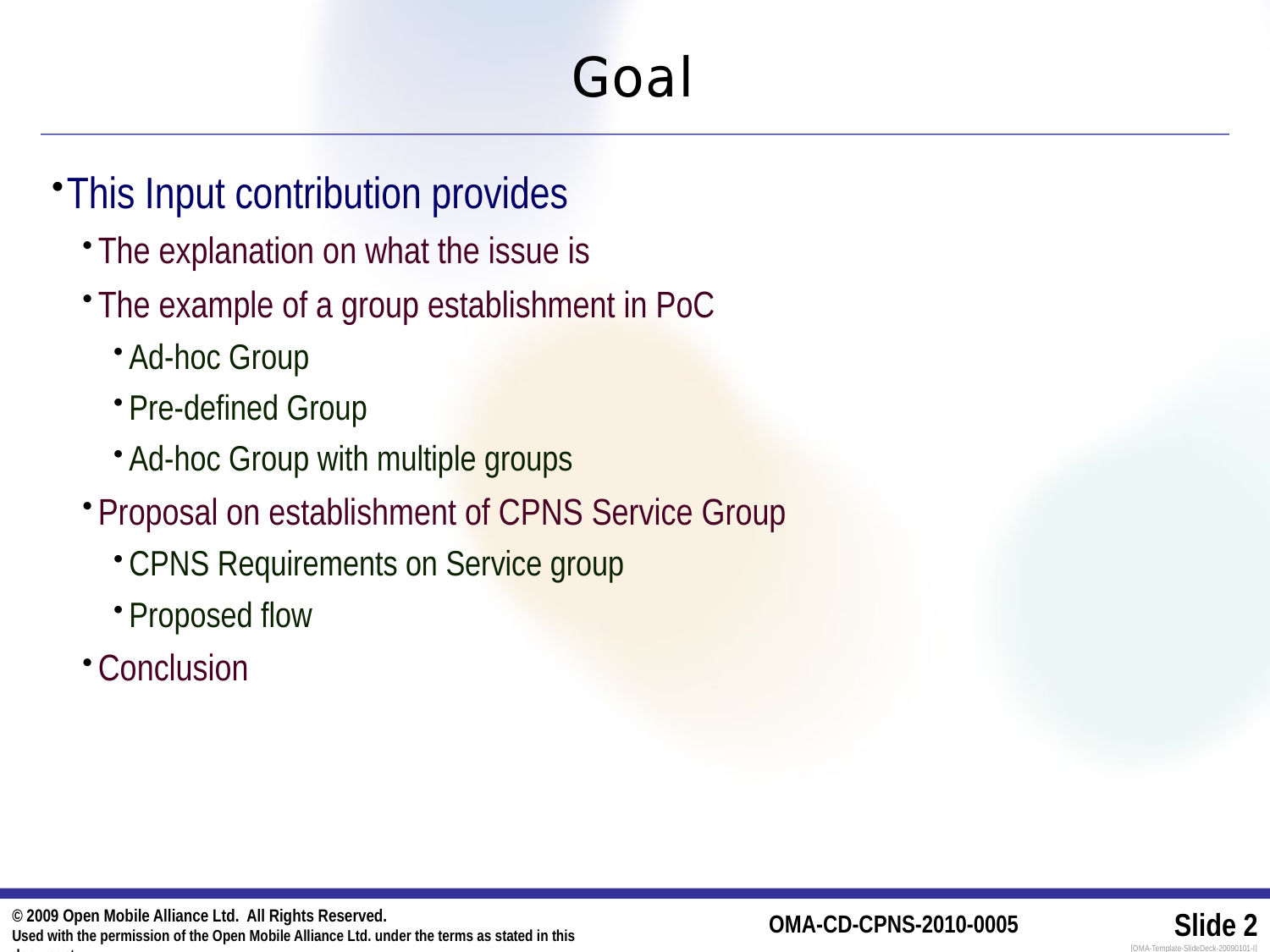

# Goal
This Input contribution provides
The explanation on what the issue is
The example of a group establishment in PoC
Ad-hoc Group
Pre-defined Group
Ad-hoc Group with multiple groups
Proposal on establishment of CPNS Service Group
CPNS Requirements on Service group
Proposed flow
Conclusion